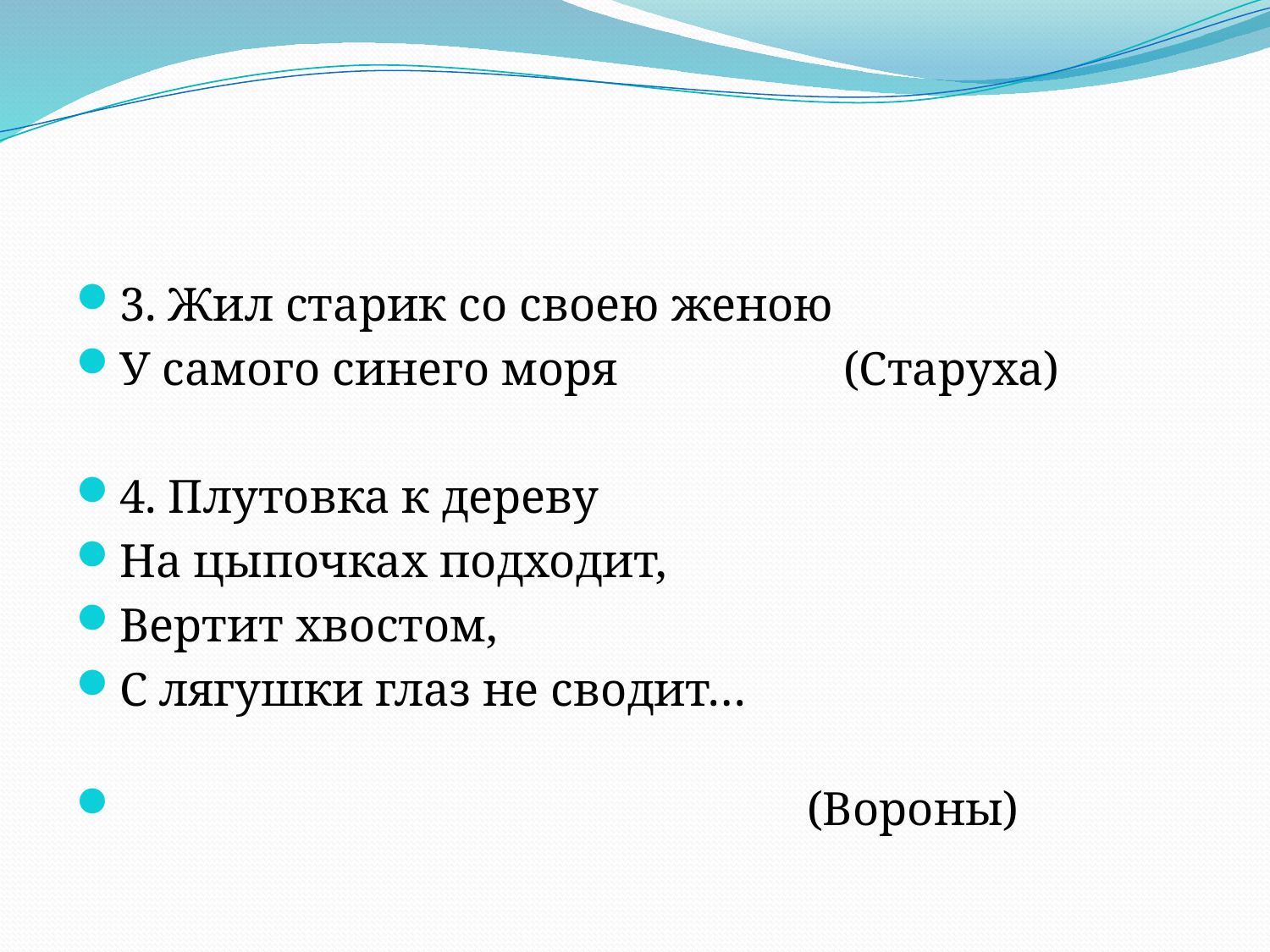

#
3. Жил старик со своею женою
У самого синего моря                   (Старуха)

4. Плутовка к дереву
На цыпочках подходит,
Вертит хвостом,
С лягушки глаз не сводит…
                                                          (Вороны)